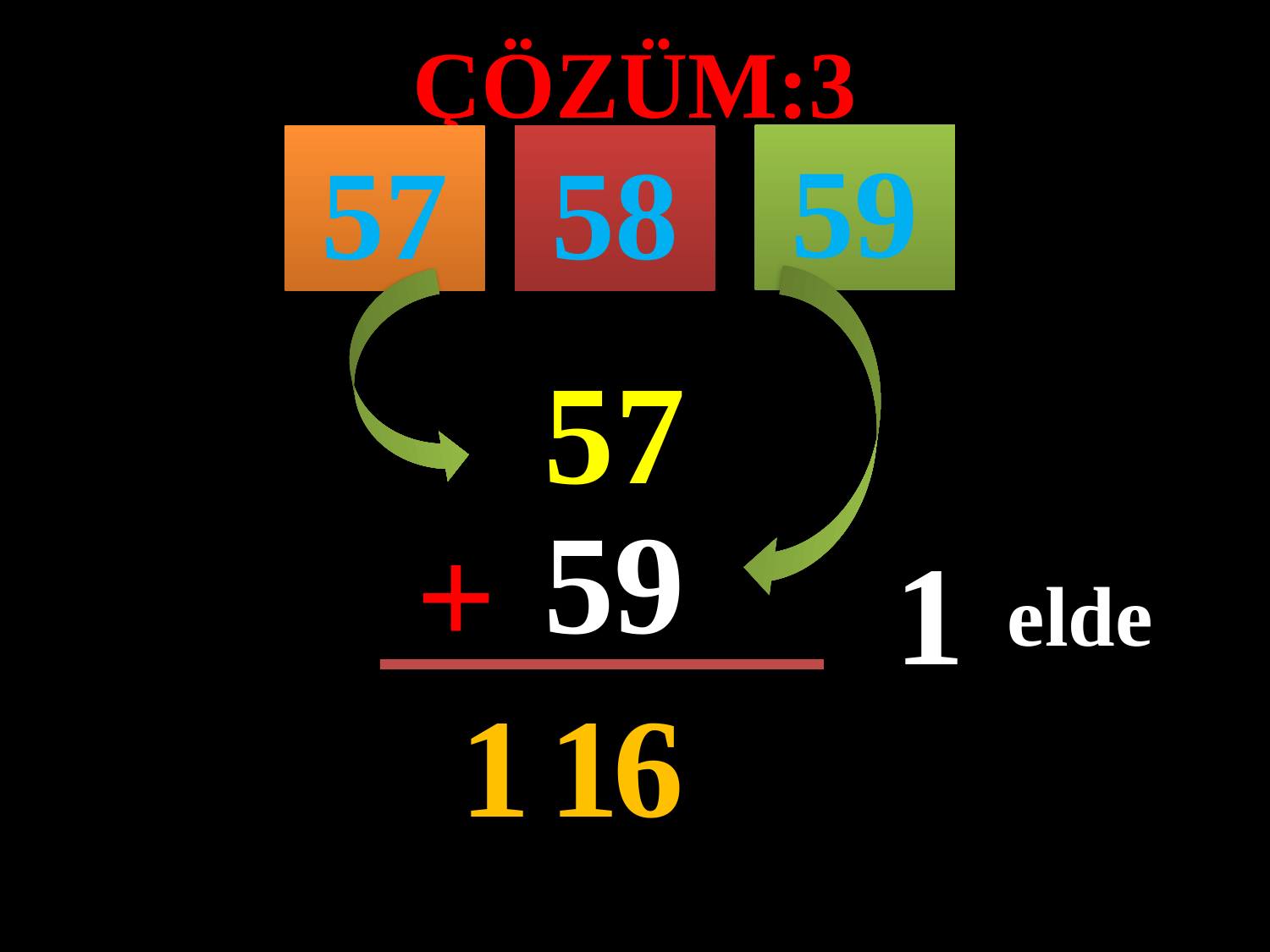

ÇÖZÜM:3
59
57
58
#

57

59
+
1
elde
1
1
6